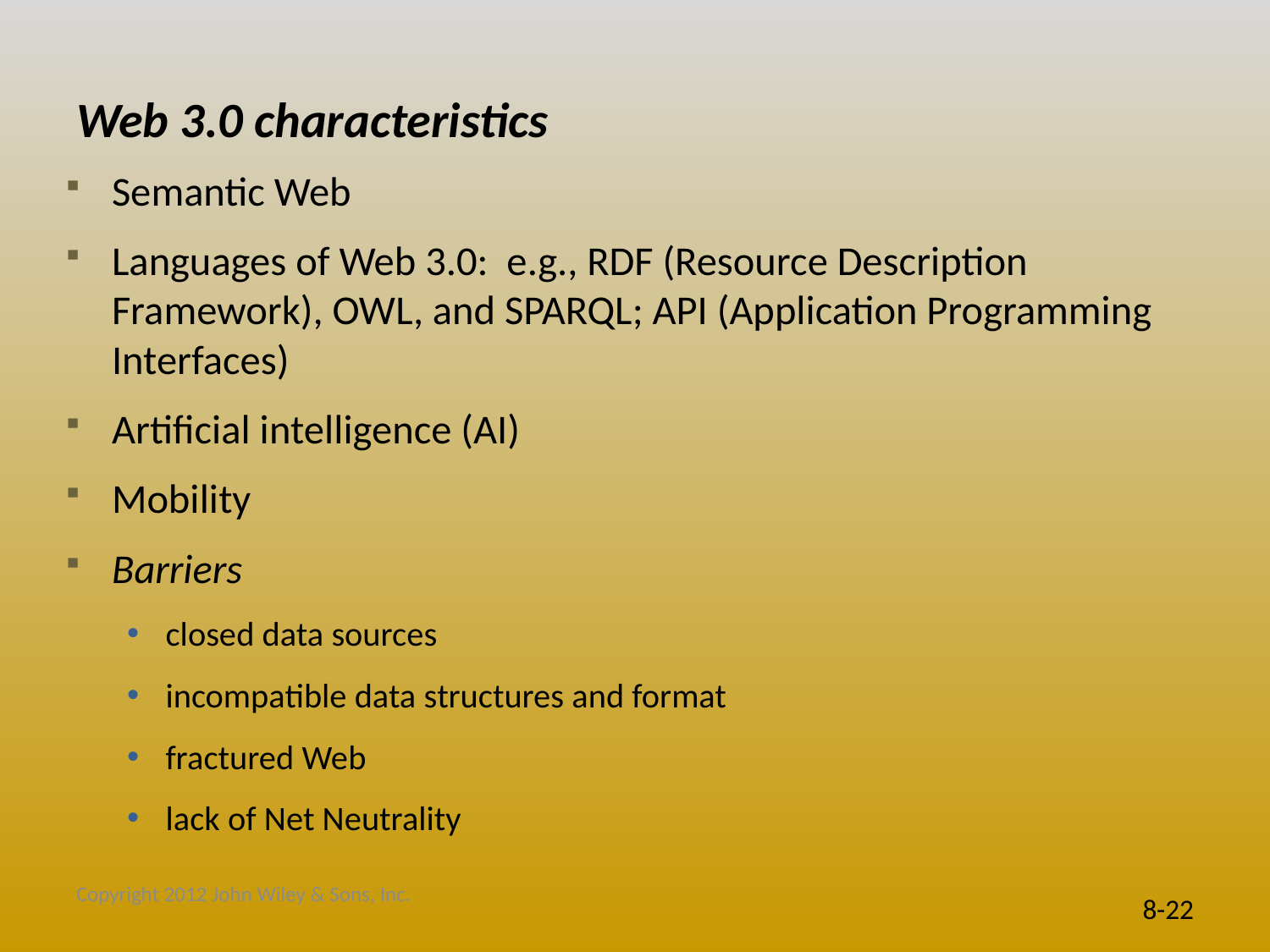

# Web 3.0 characteristics
Semantic Web
Languages of Web 3.0:  e.g., RDF (Resource Description Framework), OWL, and SPARQL; API (Application Programming Interfaces)
Artificial intelligence (AI)
Mobility
Barriers
closed data sources
incompatible data structures and format
fractured Web
lack of Net Neutrality

Copyright 2012 John Wiley & Sons, Inc.
8-22